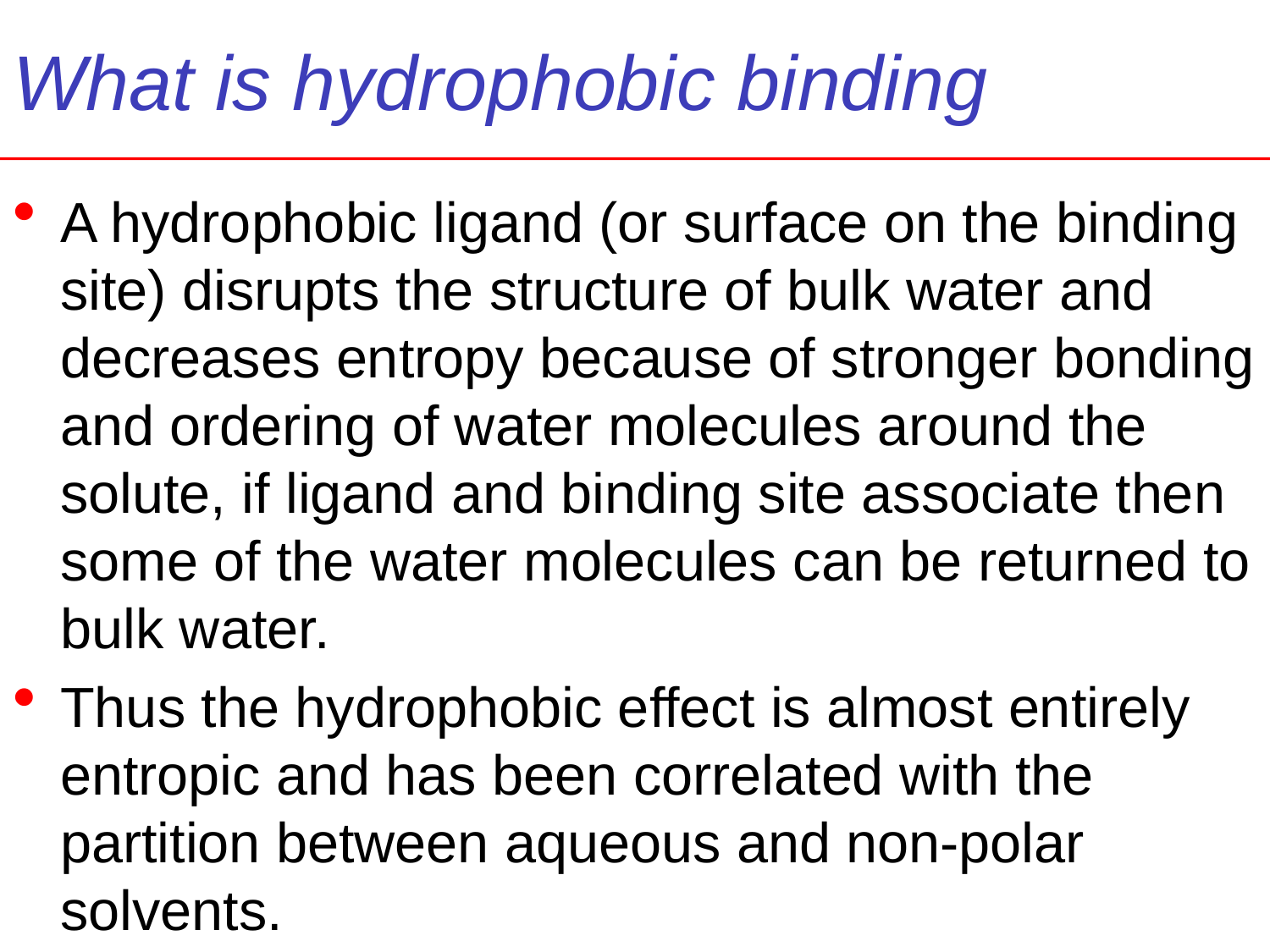

# What is hydrophobic binding
A hydrophobic ligand (or surface on the binding site) disrupts the structure of bulk water and decreases entropy because of stronger bonding and ordering of water molecules around the solute, if ligand and binding site associate then some of the water molecules can be returned to bulk water.
Thus the hydrophobic effect is almost entirely entropic and has been correlated with the partition between aqueous and non-polar solvents.